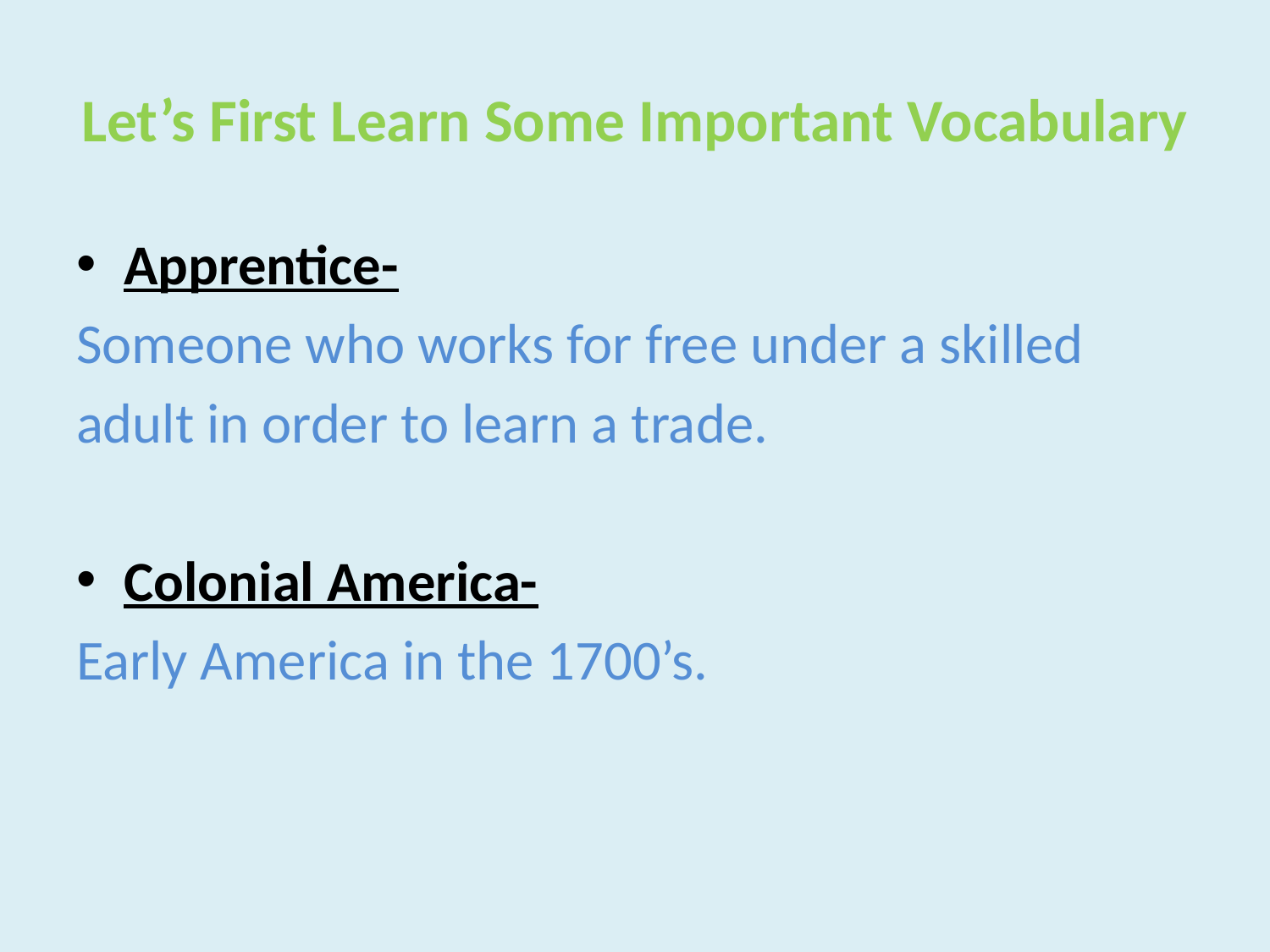

# Let’s First Learn Some Important Vocabulary
Apprentice-
Someone who works for free under a skilled
adult in order to learn a trade.

Colonial America-
Early America in the 1700’s.